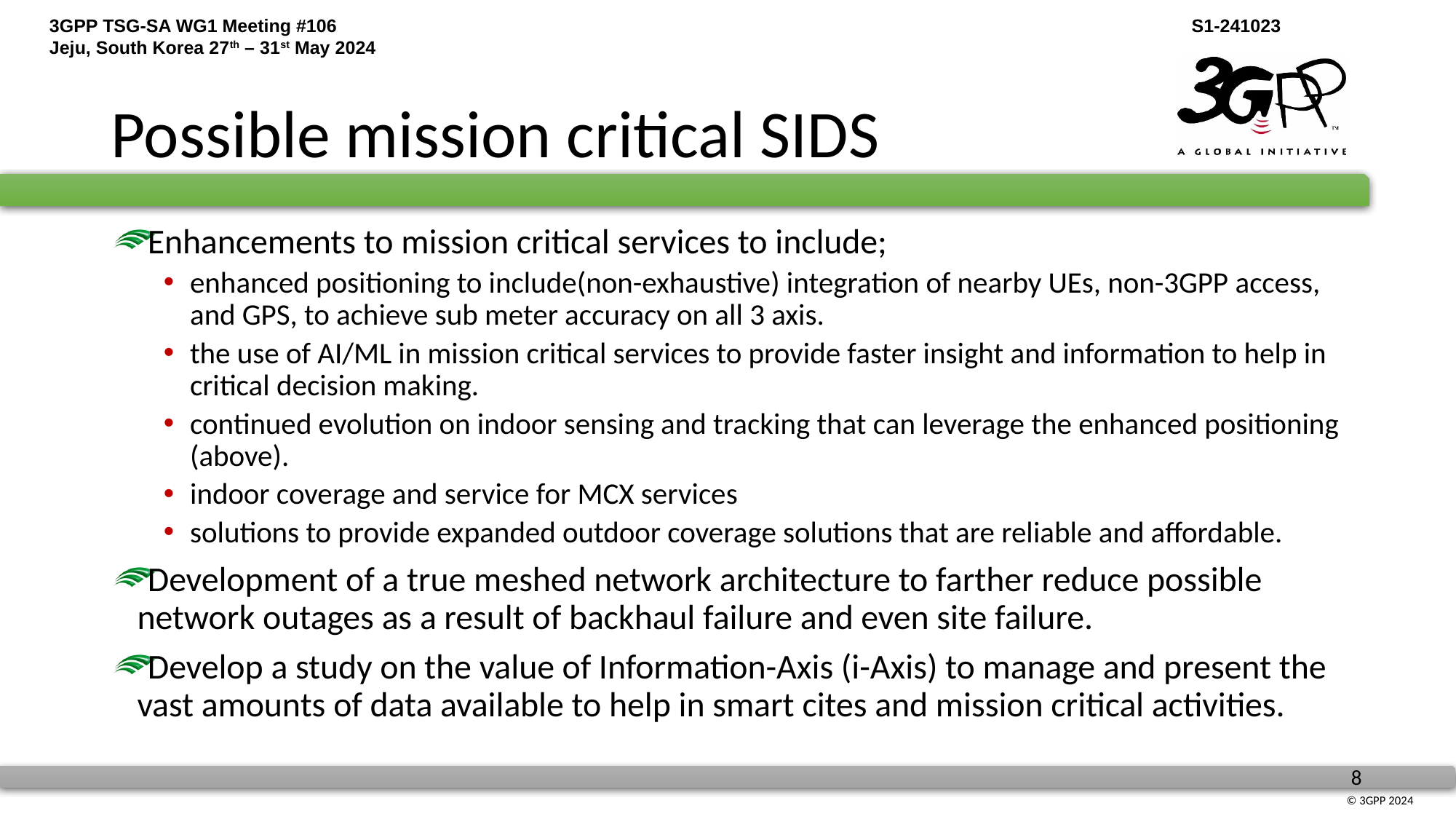

# Possible mission critical SIDS
Enhancements to mission critical services to include;
enhanced positioning to include(non-exhaustive) integration of nearby UEs, non-3GPP access, and GPS, to achieve sub meter accuracy on all 3 axis.
the use of AI/ML in mission critical services to provide faster insight and information to help in critical decision making.
continued evolution on indoor sensing and tracking that can leverage the enhanced positioning (above).
indoor coverage and service for MCX services
solutions to provide expanded outdoor coverage solutions that are reliable and affordable.
Development of a true meshed network architecture to farther reduce possible network outages as a result of backhaul failure and even site failure.
Develop a study on the value of Information-Axis (i-Axis) to manage and present the vast amounts of data available to help in smart cites and mission critical activities.